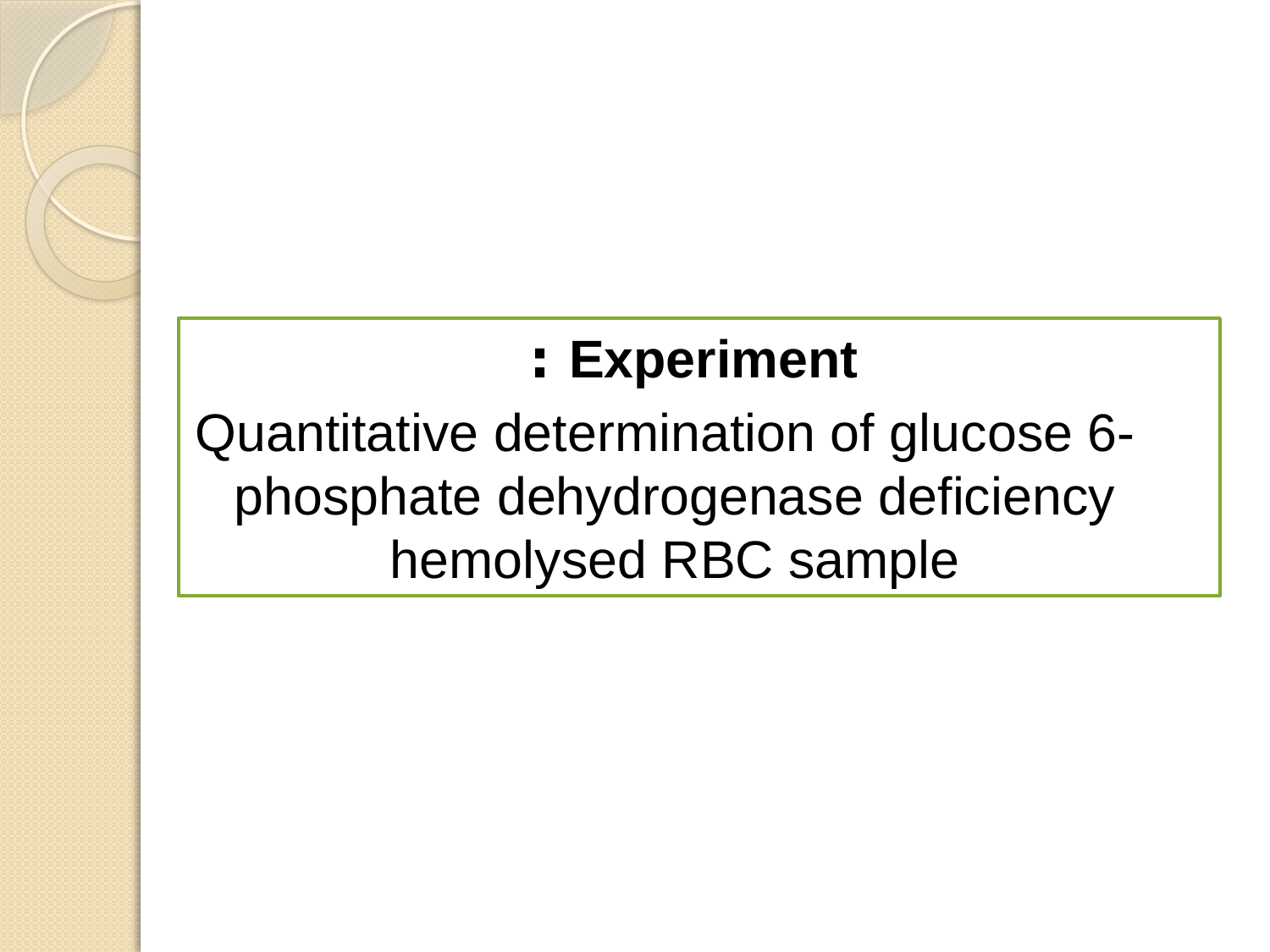

#
Experiment :
   Quantitative determination of glucose 6-phosphate dehydrogenase deficiency hemolysed RBC sample